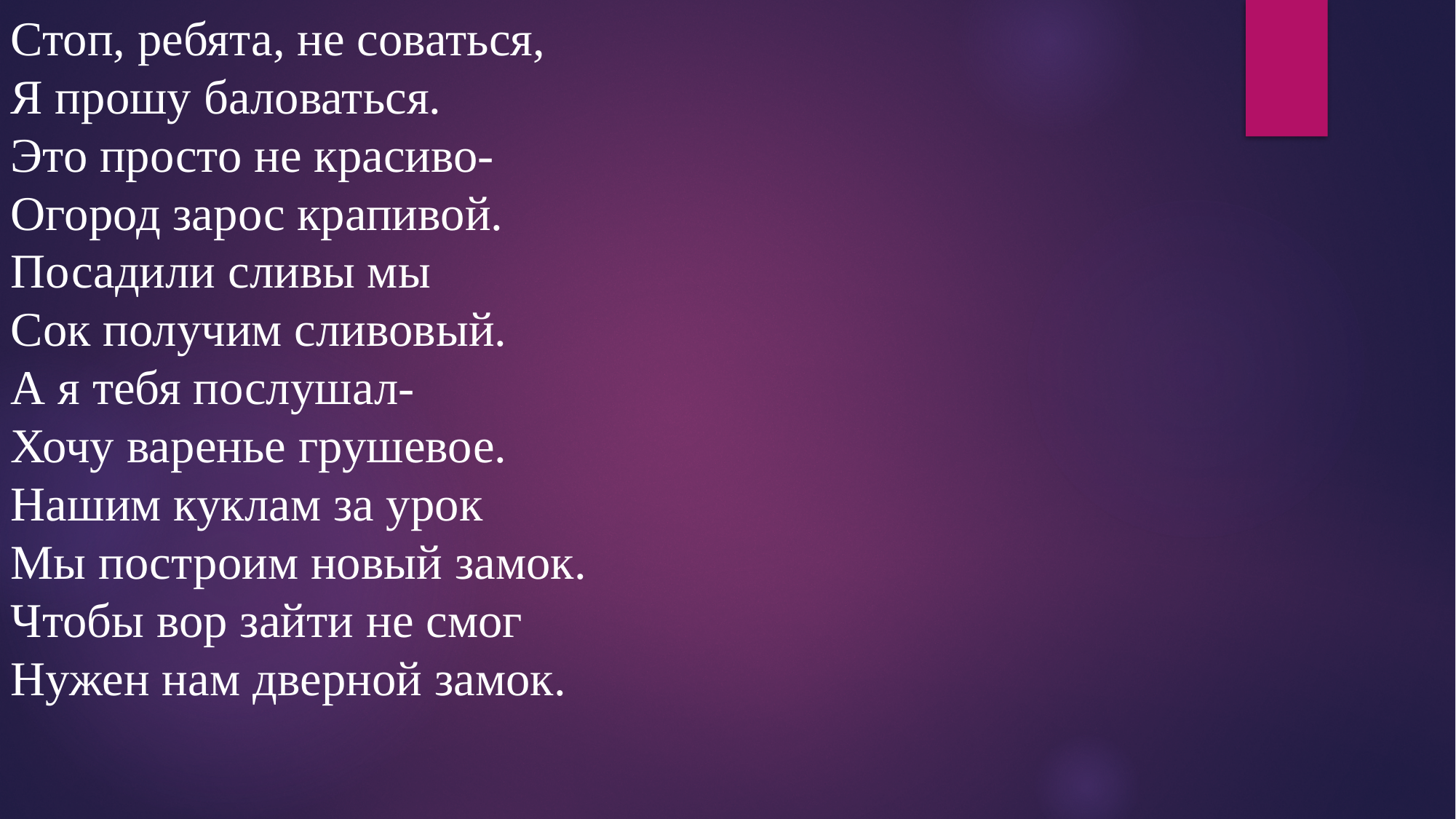

Стоп, ребята, не соваться,
Я прошу баловаться.
Это просто не красиво-
Огород зарос крапивой.
Посадили сливы мы
Сок получим сливовый.
А я тебя послушал-
Хочу варенье грушевое.
Нашим куклам за урок
Мы построим новый замок.
Чтобы вор зайти не смог
Нужен нам дверной замок.